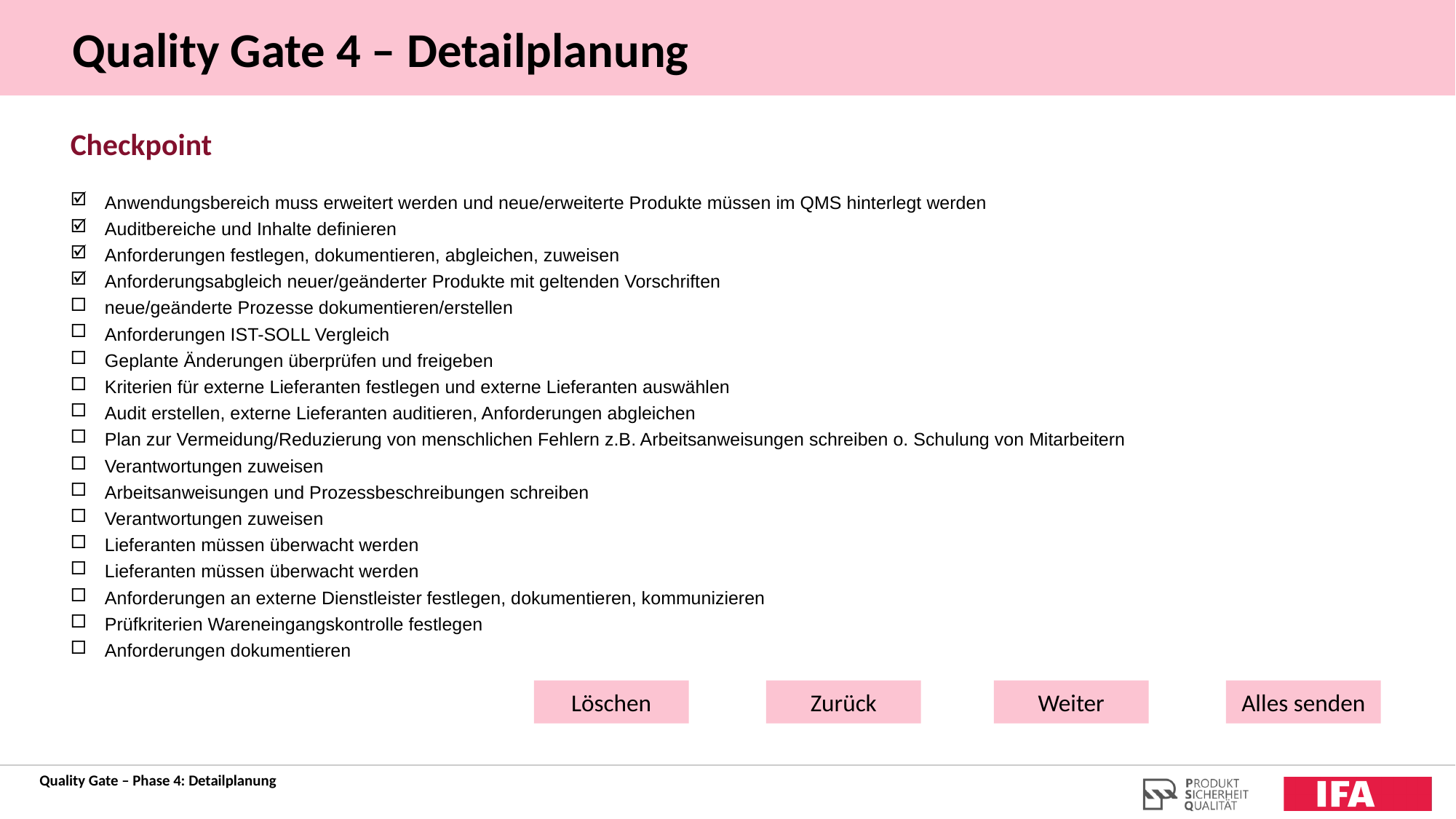

Quality Gate 4 – Detailplanung
Checkpoint

Anwendungsbereich muss erweitert werden und neue/erweiterte Produkte müssen im QMS hinterlegt werden
Auditbereiche und Inhalte definieren
Anforderungen festlegen, dokumentieren, abgleichen, zuweisen
Anforderungsabgleich neuer/geänderter Produkte mit geltenden Vorschriften
neue/geänderte Prozesse dokumentieren/erstellen
Anforderungen IST-SOLL Vergleich
Geplante Änderungen überprüfen und freigeben
Kriterien für externe Lieferanten festlegen und externe Lieferanten auswählen
Audit erstellen, externe Lieferanten auditieren, Anforderungen abgleichen
Plan zur Vermeidung/Reduzierung von menschlichen Fehlern z.B. Arbeitsanweisungen schreiben o. Schulung von Mitarbeitern
Verantwortungen zuweisen
Arbeitsanweisungen und Prozessbeschreibungen schreiben
Verantwortungen zuweisen
Lieferanten müssen überwacht werden
Lieferanten müssen überwacht werden
Anforderungen an externe Dienstleister festlegen, dokumentieren, kommunizieren
Prüfkriterien Wareneingangskontrolle festlegen
Anforderungen dokumentieren
Löschen
Zurück
Weiter
Alles senden